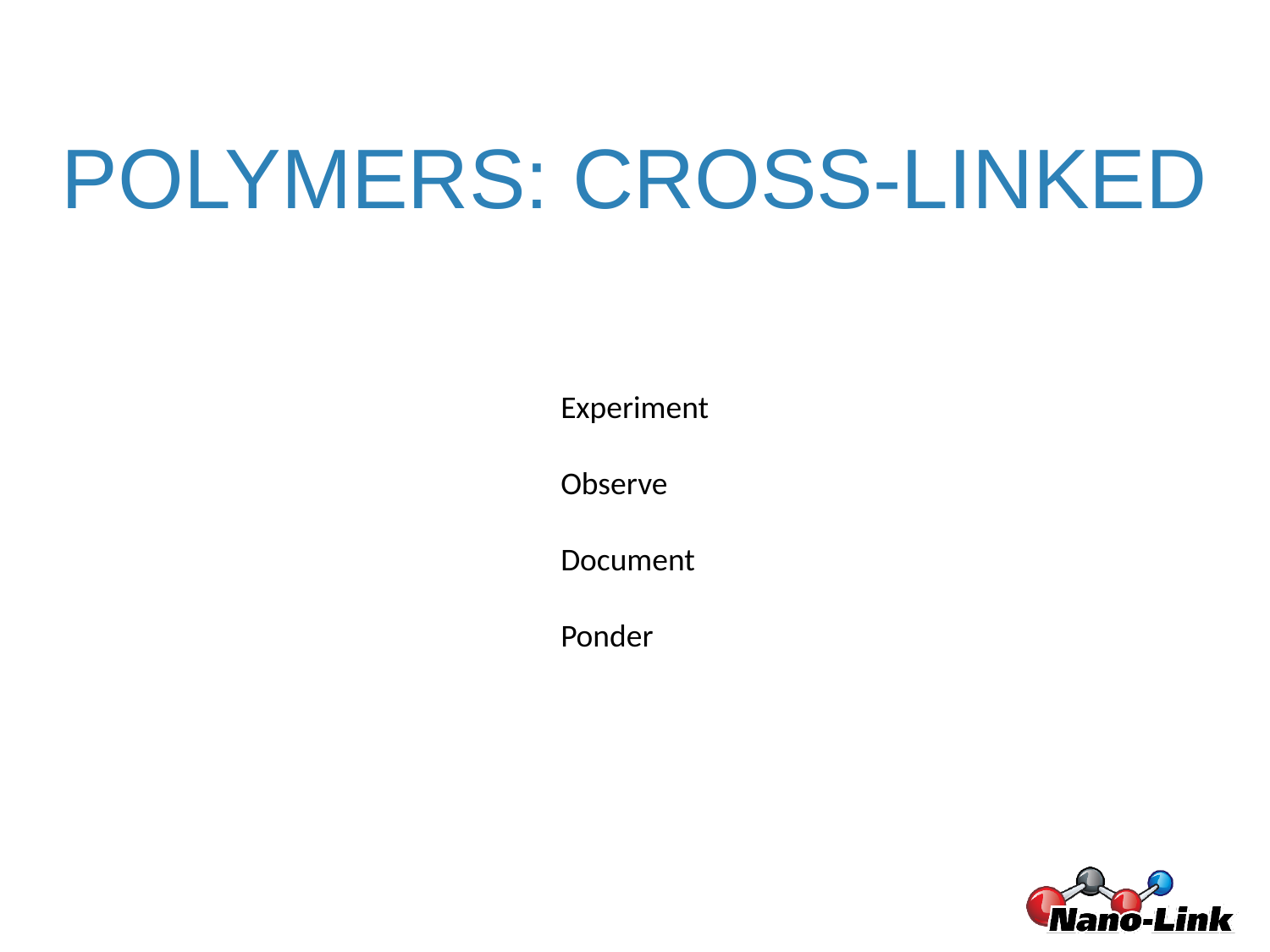

# POLYMERS: CROSS-LINKED
Experiment

Observe

Document

Ponder